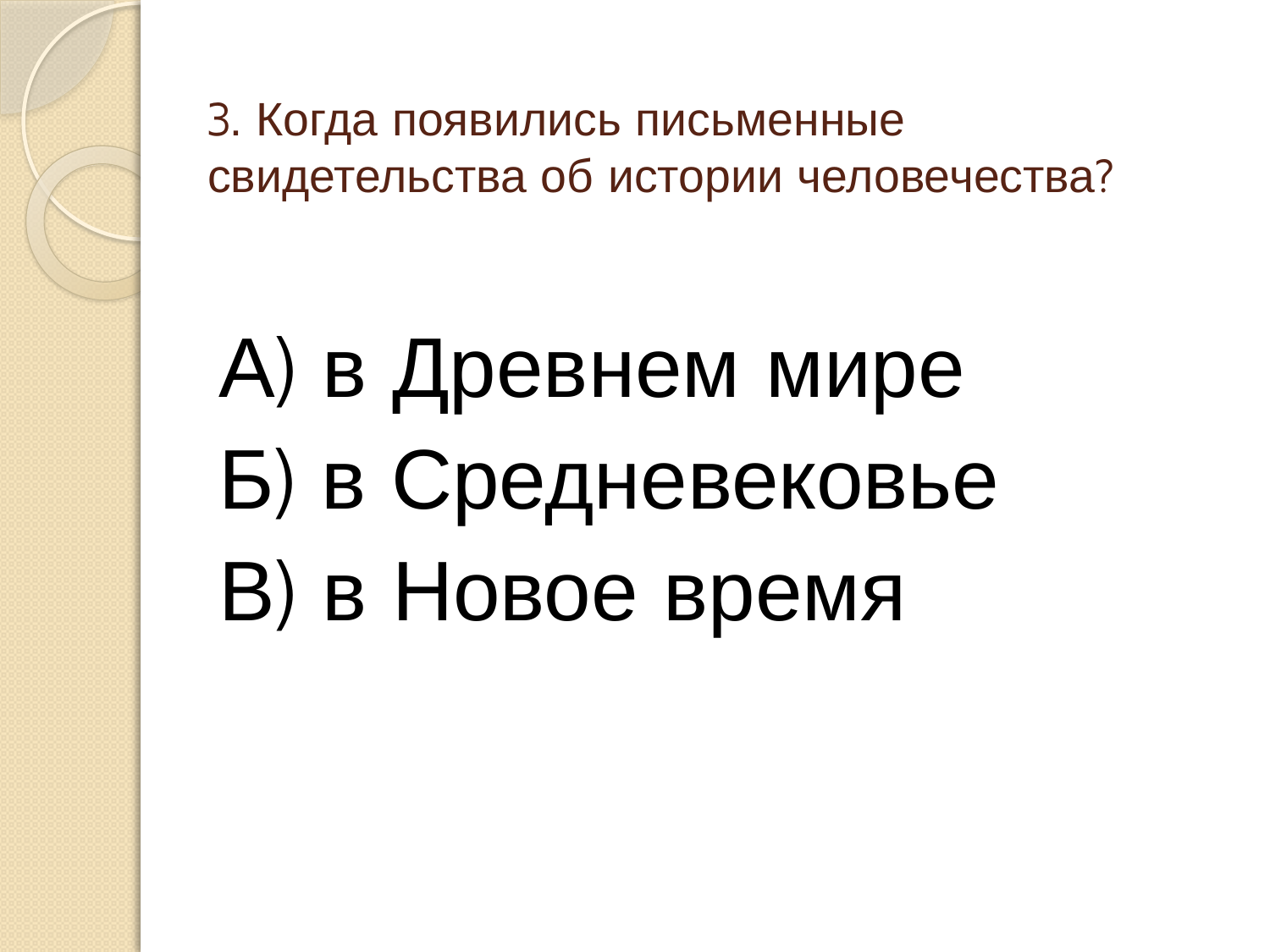

# 3. Когда появились письменные свидетельства об истории человечества?
А) в Древнем мире
Б) в Средневековье
В) в Новое время